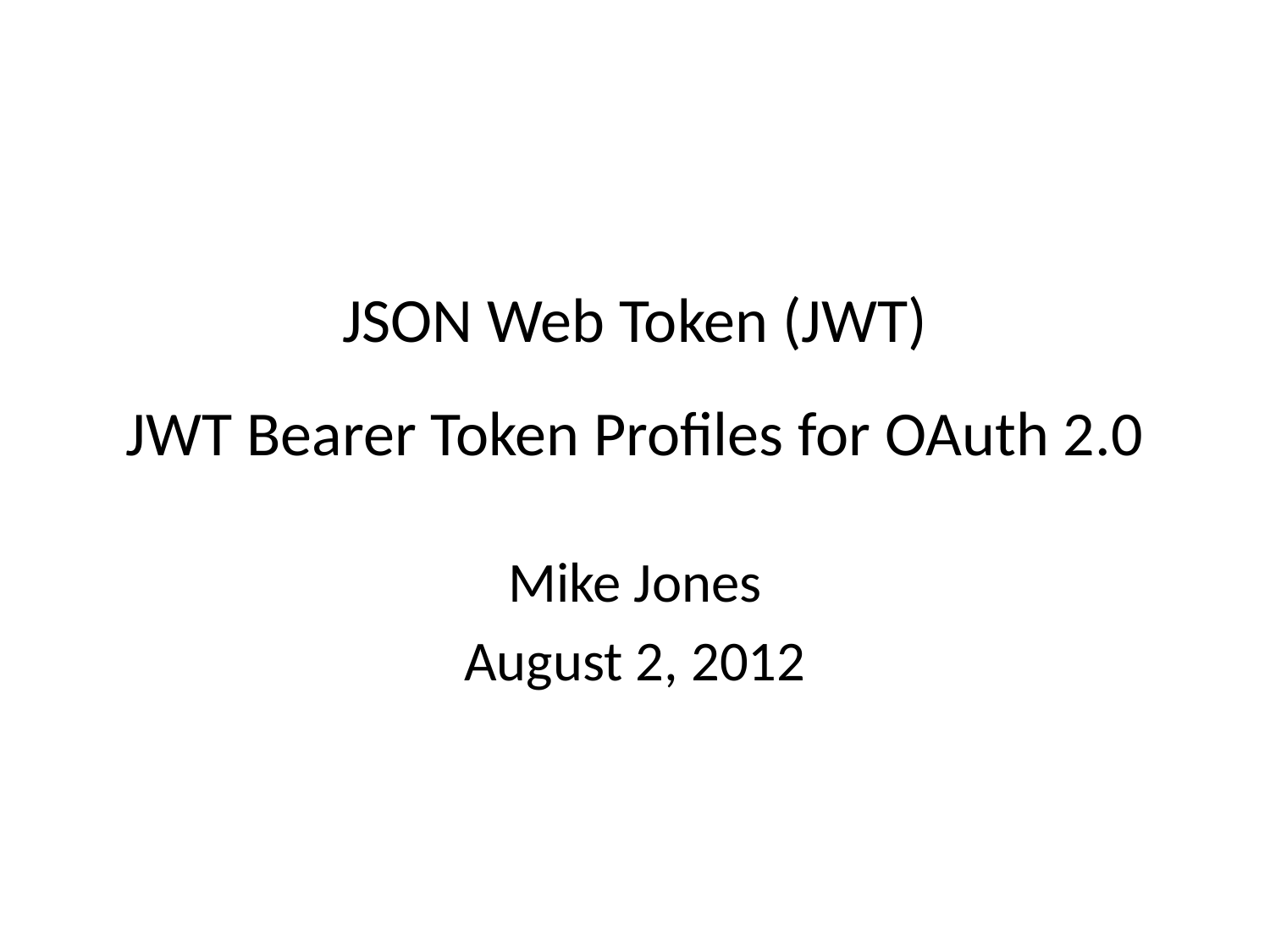

# JSON Web Token (JWT) JWT Bearer Token Profiles for OAuth 2.0
Mike Jones
August 2, 2012